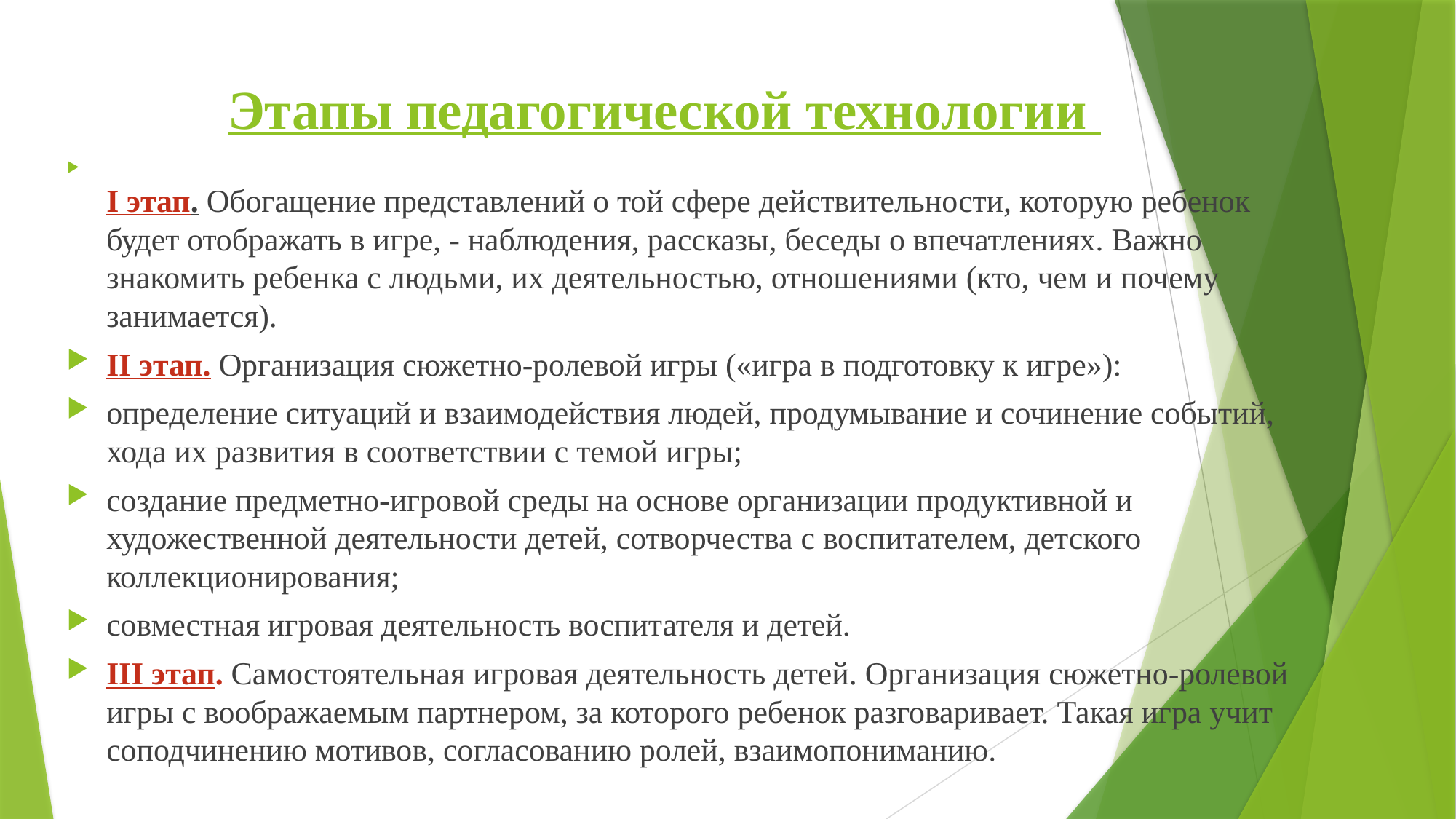

# Этапы педагогической технологии
I этап. Обогащение представлений о той сфере действительности, которую ребенок будет отображать в игре, - наблюдения, рассказы, беседы о впечатлениях. Важно знакомить ребенка с людьми, их деятельностью, отношениями (кто, чем и почему занимается).
II этап. Организация сюжетно-ролевой игры («игра в подготовку к игре»):
определение ситуаций и взаимодействия людей, продумывание и сочинение событий, хода их развития в соответствии с темой игры;
создание предметно-игровой среды на основе организации продуктивной и художественной деятельности детей, сотворчества с воспитателем, детского коллекционирования;
совместная игровая деятельность воспитателя и детей.
III этап. Самостоятельная игровая деятельность детей. Организация сюжетно-ролевой игры с воображаемым партнером, за которого ребенок разговаривает. Такая игра учит соподчинению мотивов, согласованию ролей, взаимопониманию.